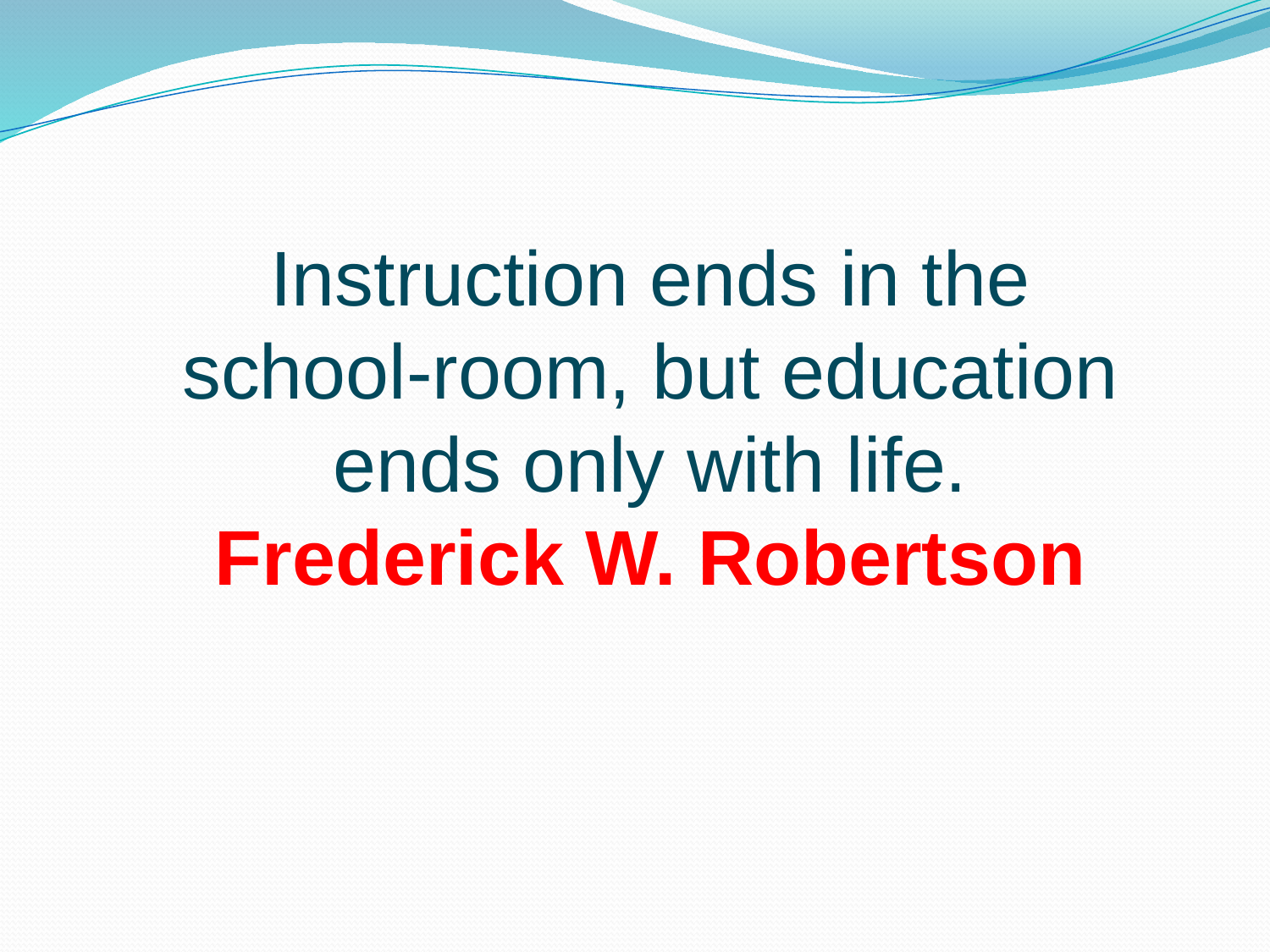

Instruction ends in the school-room, but education ends only with life.
Frederick W. Robertson